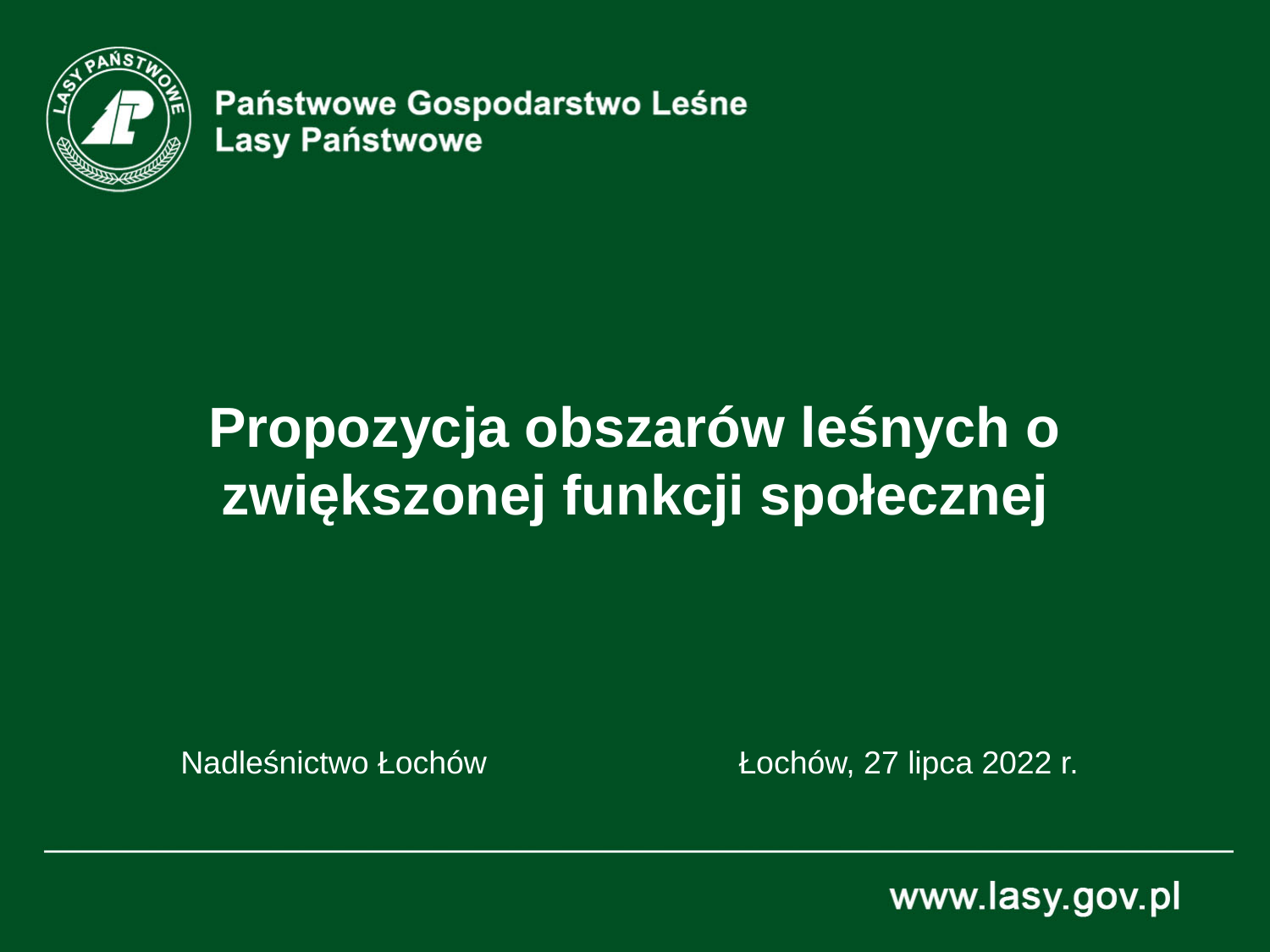

# Propozycja obszarów leśnych o zwiększonej funkcji społecznej
Nadleśnictwo Łochów       	                    Łochów, 27 lipca 2022 r.